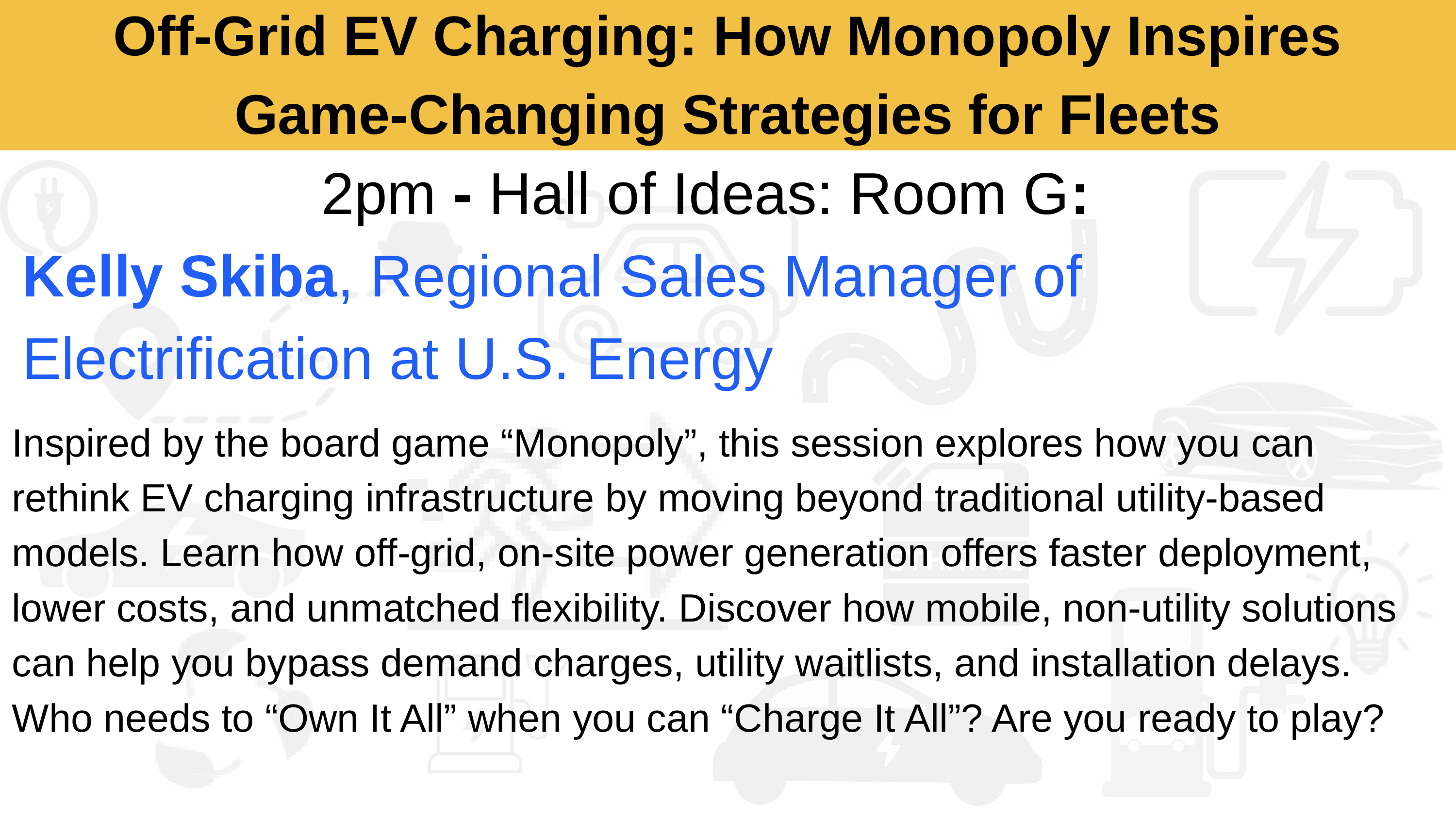

Off-Grid EV Charging: How Monopoly Inspires Game-Changing Strategies for Fleets
2pm - Hall of Ideas: Room G:
Kelly Skiba, Regional Sales Manager of Electrification at U.S. Energy

Inspired by the board game “Monopoly”, this session explores how you can rethink EV charging infrastructure by moving beyond traditional utility-based models. Learn how off-grid, on-site power generation offers faster deployment, lower costs, and unmatched flexibility. Discover how mobile, non-utility solutions can help you bypass demand charges, utility waitlists, and installation delays. Who needs to “Own It All” when you can “Charge It All”? Are you ready to play?